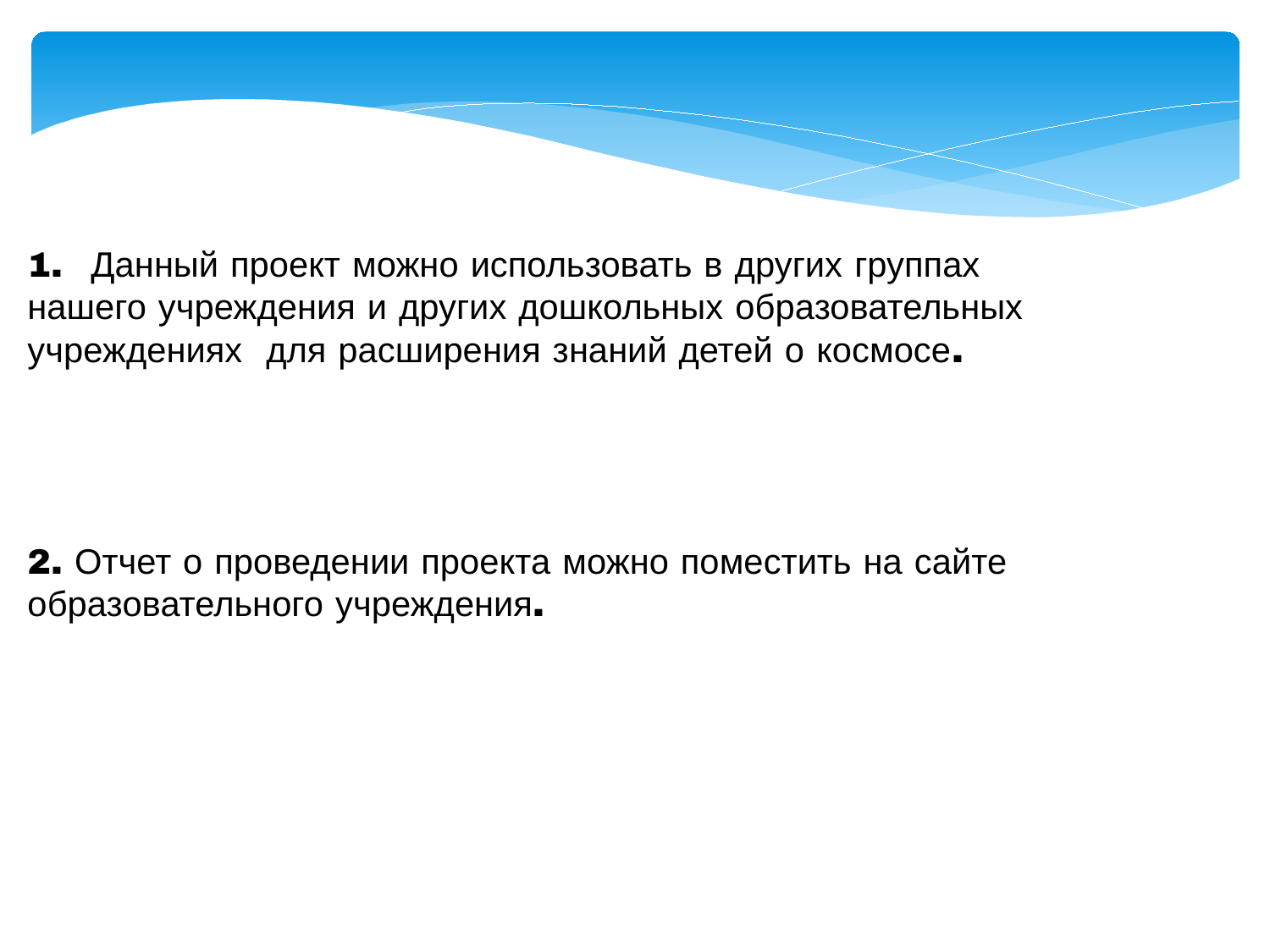

Данный проект можно использовать в других группах
нашего учреждения и других дошкольных образовательных  учреждениях  для расширения знаний детей о космосе.

2. Отчет о проведении проекта можно поместить на сайте
образовательного учреждения.